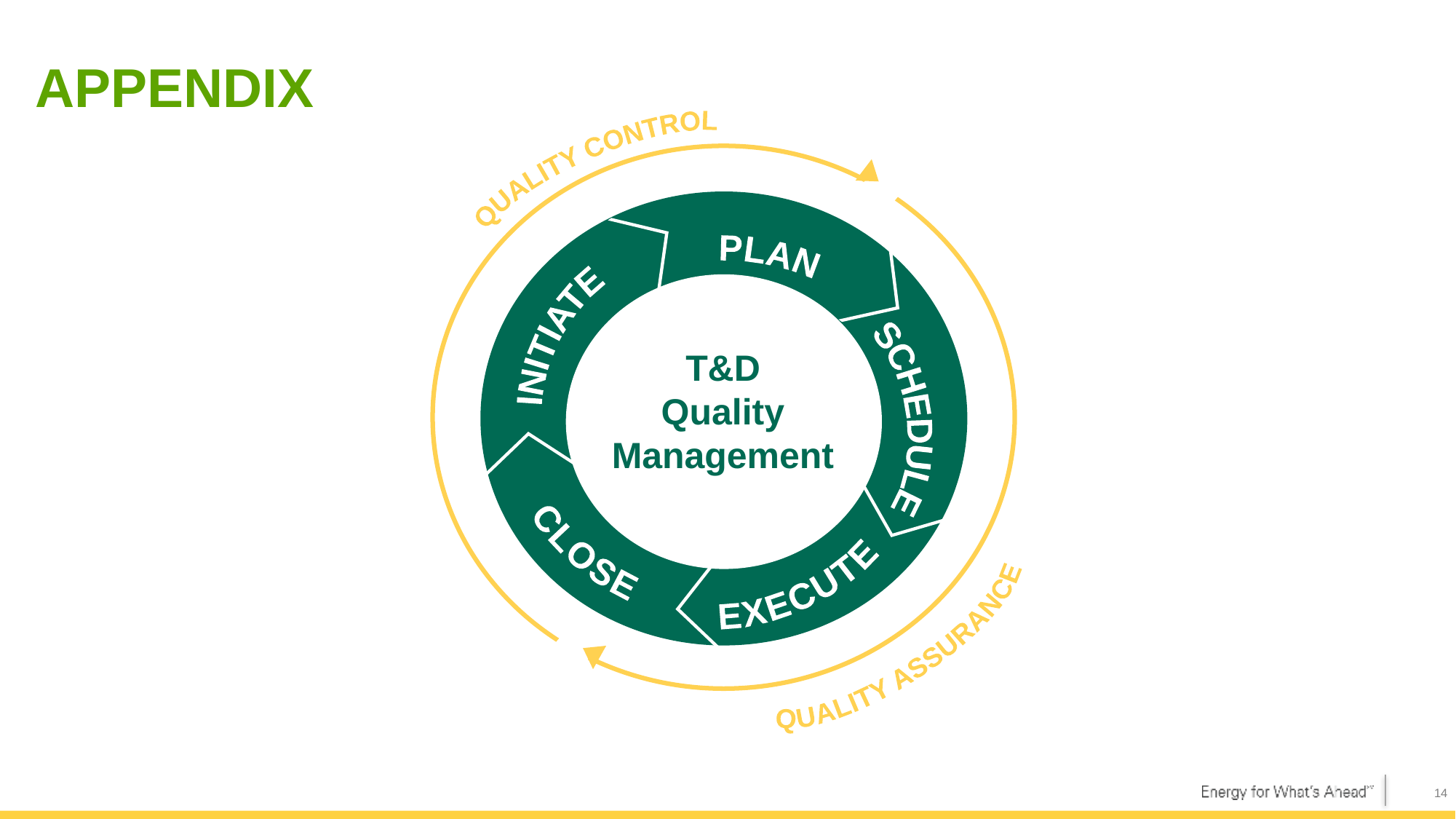

APPENDIX

QUALITY CONTROL

PLAN
INITIATE
T&D
Quality Management
SCHEDULE
CLOSE
EXECUTE
QUALITY ASSURANCE